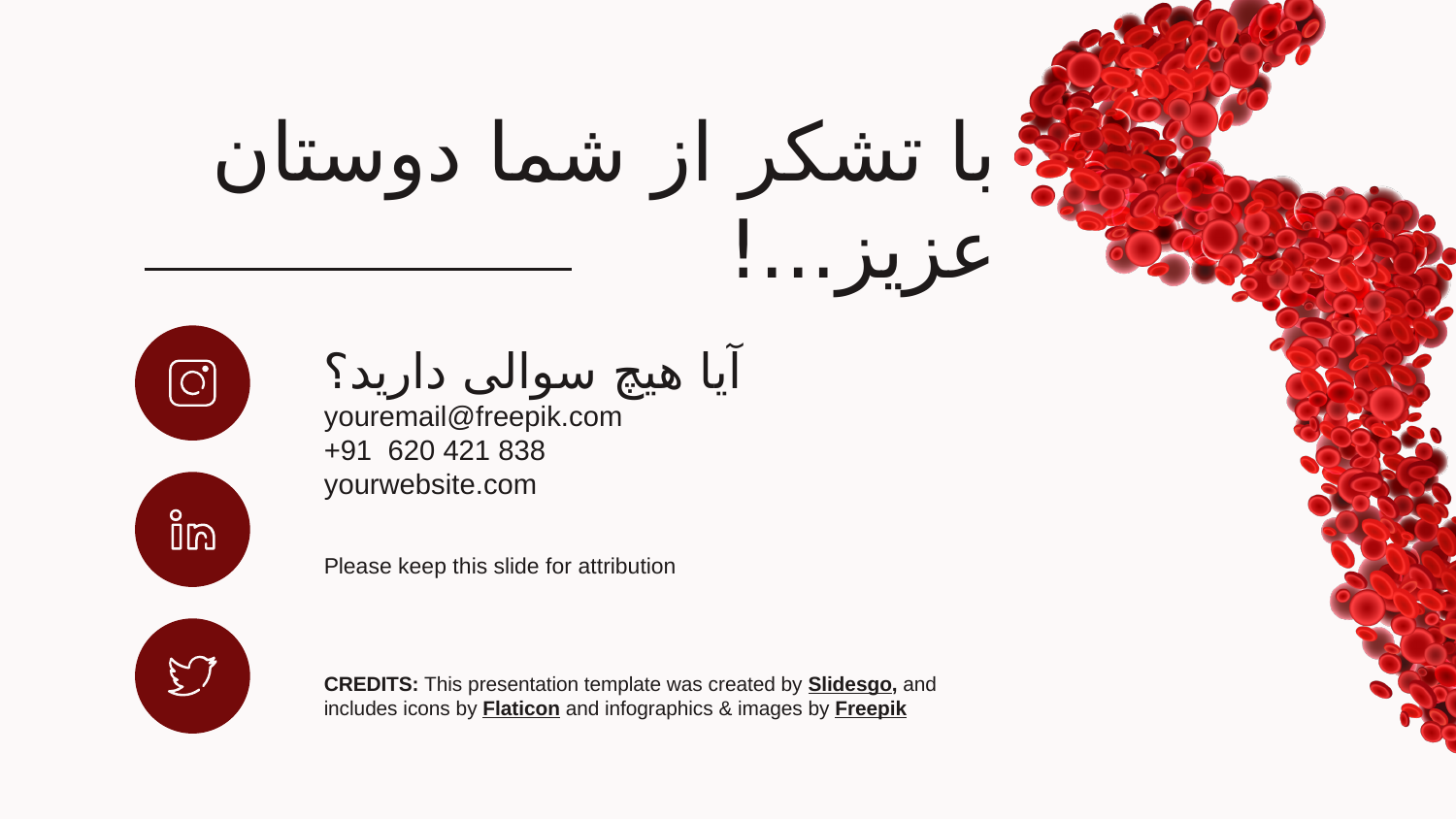

# با تشکر از شما دوستان عزیز...!

آیا هیچ سوالی دارید؟
youremail@freepik.com
+91  620 421 838
yourwebsite.com

Please keep this slide for attribution